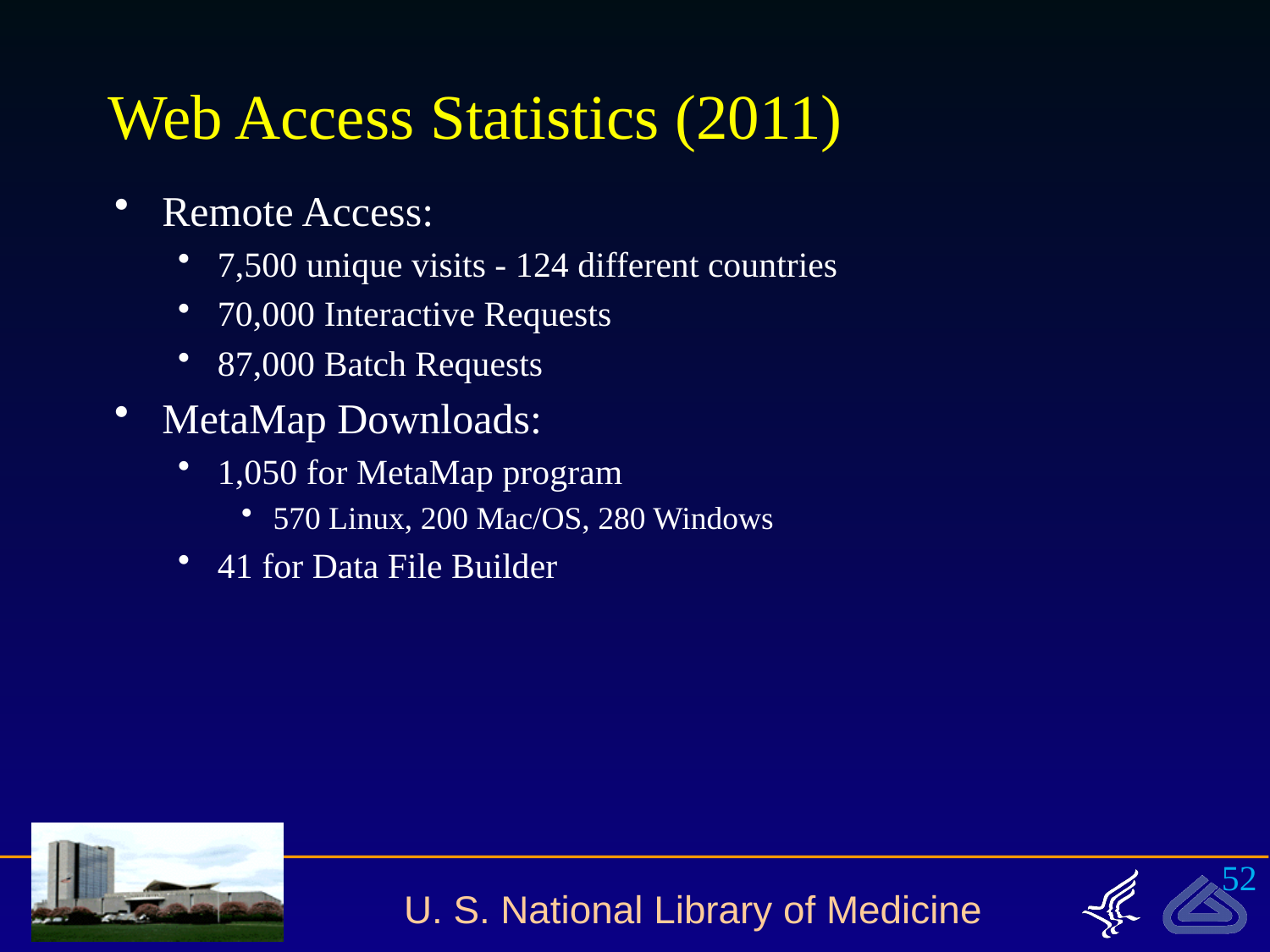

# Web Access Statistics (2011)
Remote Access:
7,500 unique visits - 124 different countries
70,000 Interactive Requests
87,000 Batch Requests
MetaMap Downloads:
1,050 for MetaMap program
570 Linux, 200 Mac/OS, 280 Windows
41 for Data File Builder

52